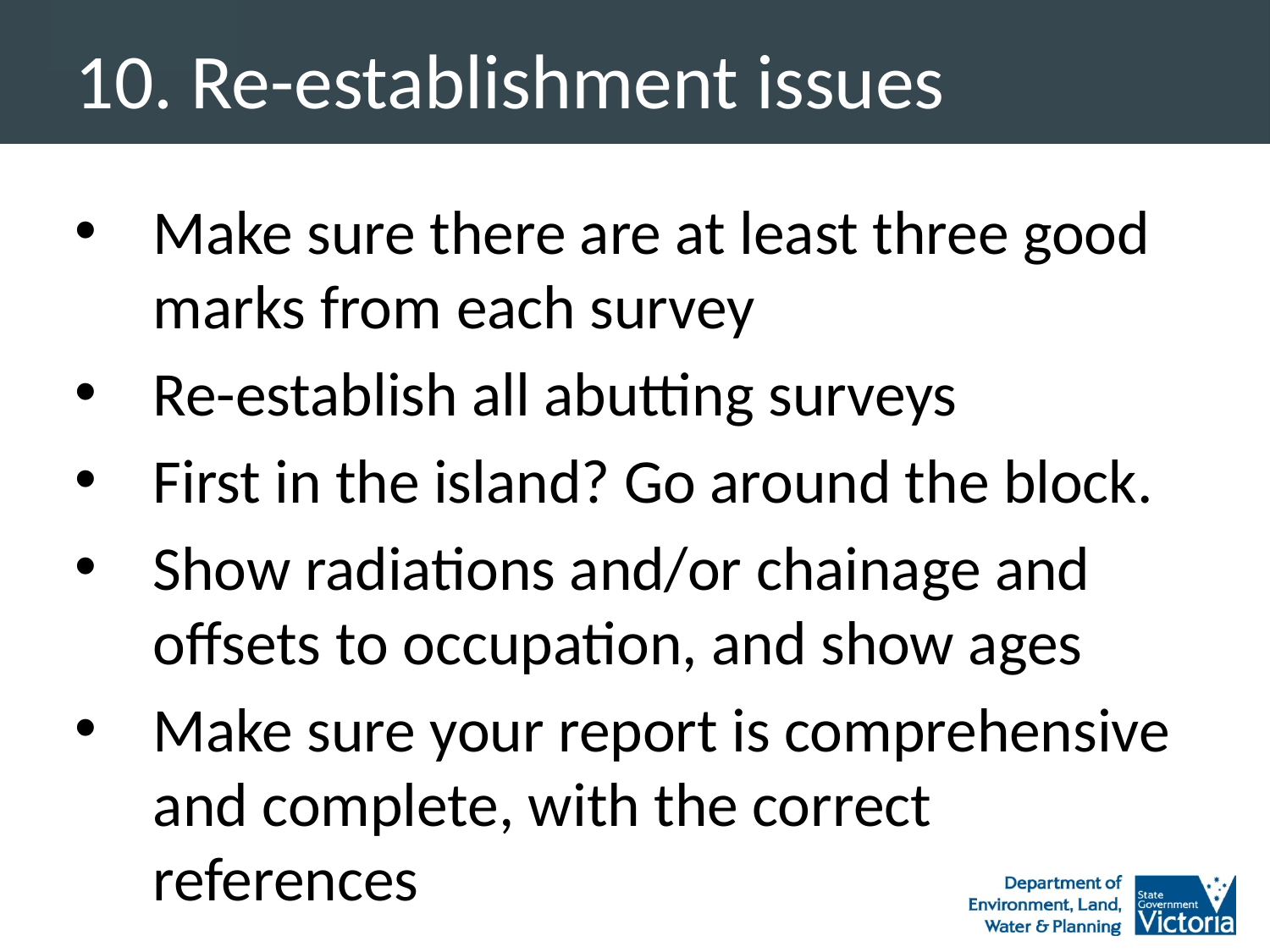

# 10. Re-establishment issues
Make sure there are at least three good marks from each survey
Re-establish all abutting surveys
First in the island? Go around the block.
Show radiations and/or chainage and offsets to occupation, and show ages
Make sure your report is comprehensive and complete, with the correct references